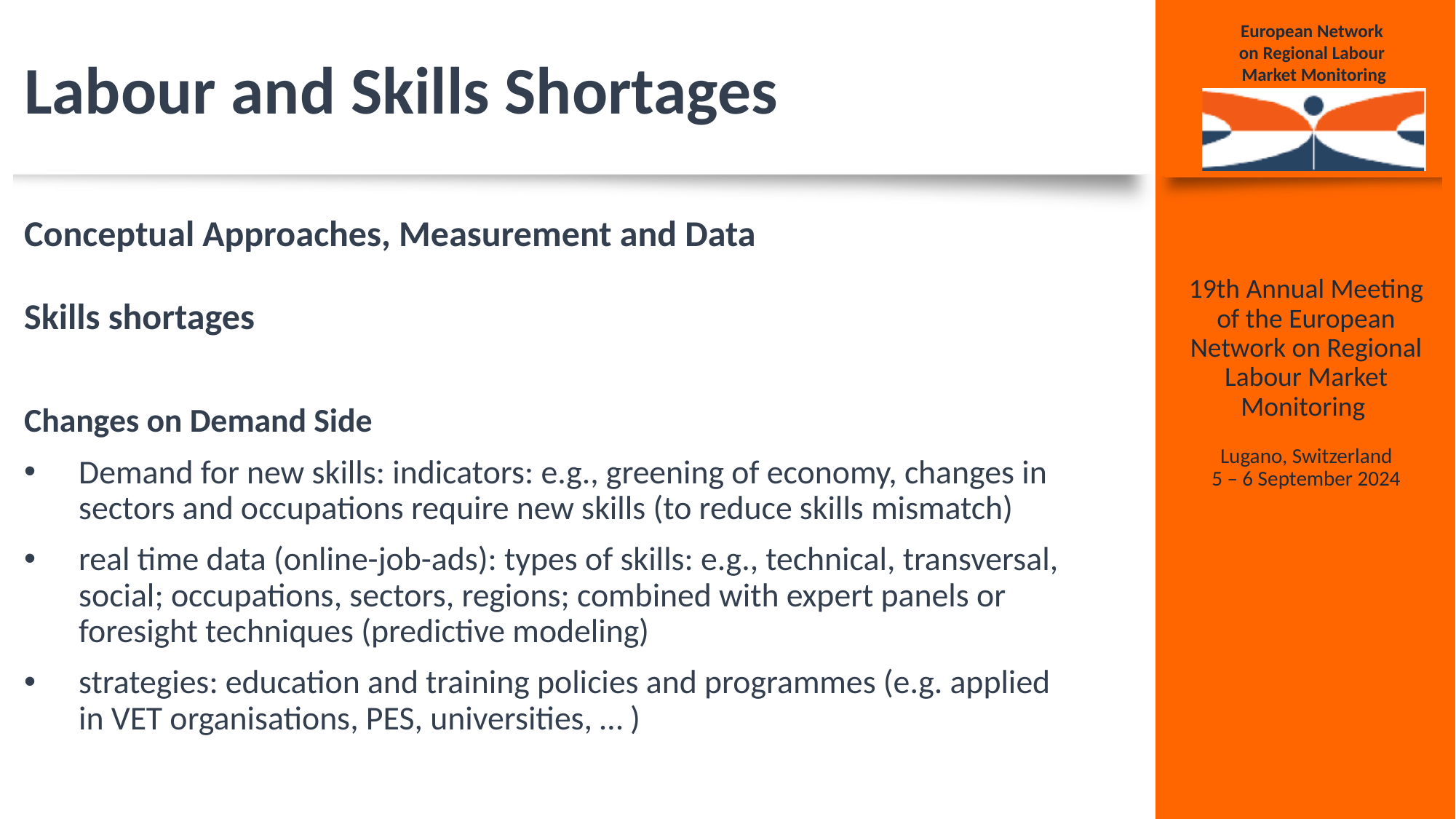

# Labour and Skills Shortages
Conceptual Approaches, Measurement and Data

Skills shortages

Changes on Demand Side
Demand for new skills: indicators: e.g., greening of economy, changes in sectors and occupations require new skills (to reduce skills mismatch)
real time data (online-job-ads): types of skills: e.g., technical, transversal, social; occupations, sectors, regions; combined with expert panels or foresight techniques (predictive modeling)
strategies: education and training policies and programmes (e.g. applied in VET organisations, PES, universities, … )